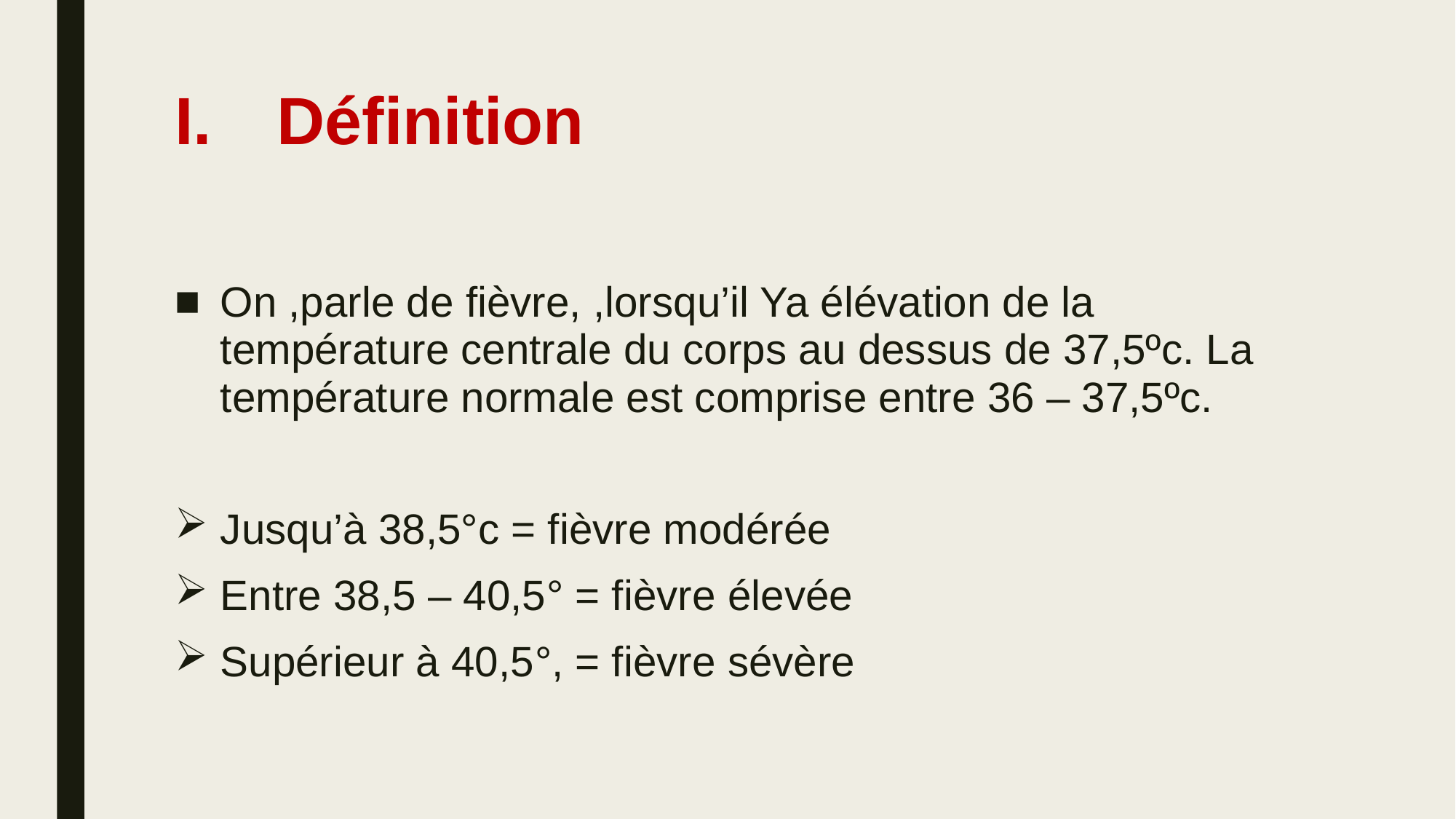

# Définition
On ,parle de fièvre, ,lorsqu’il Ya élévation de la température centrale du corps au dessus de 37,5ºc. La température normale est comprise entre 36 – 37,5ºc.

Jusqu’à 38,5°c = fièvre modérée
Entre 38,5 – 40,5° = fièvre élevée
Supérieur à 40,5°, = fièvre sévère